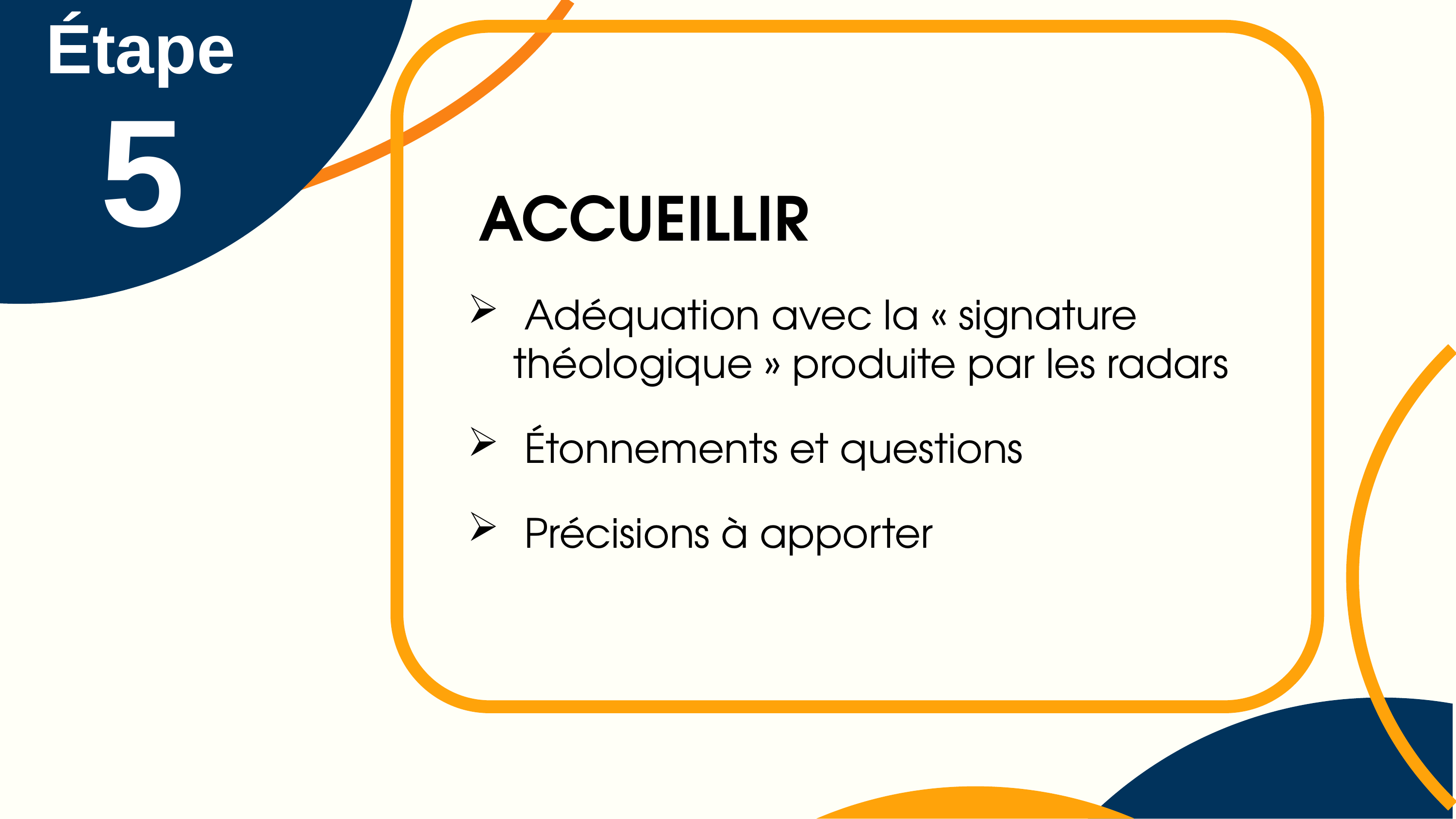

Étape

# 5
 ACCUEILLIR
 Adéquation avec la « signature  	 	 théologique » produite par les radars
 Étonnements et questions
 Précisions à apporter